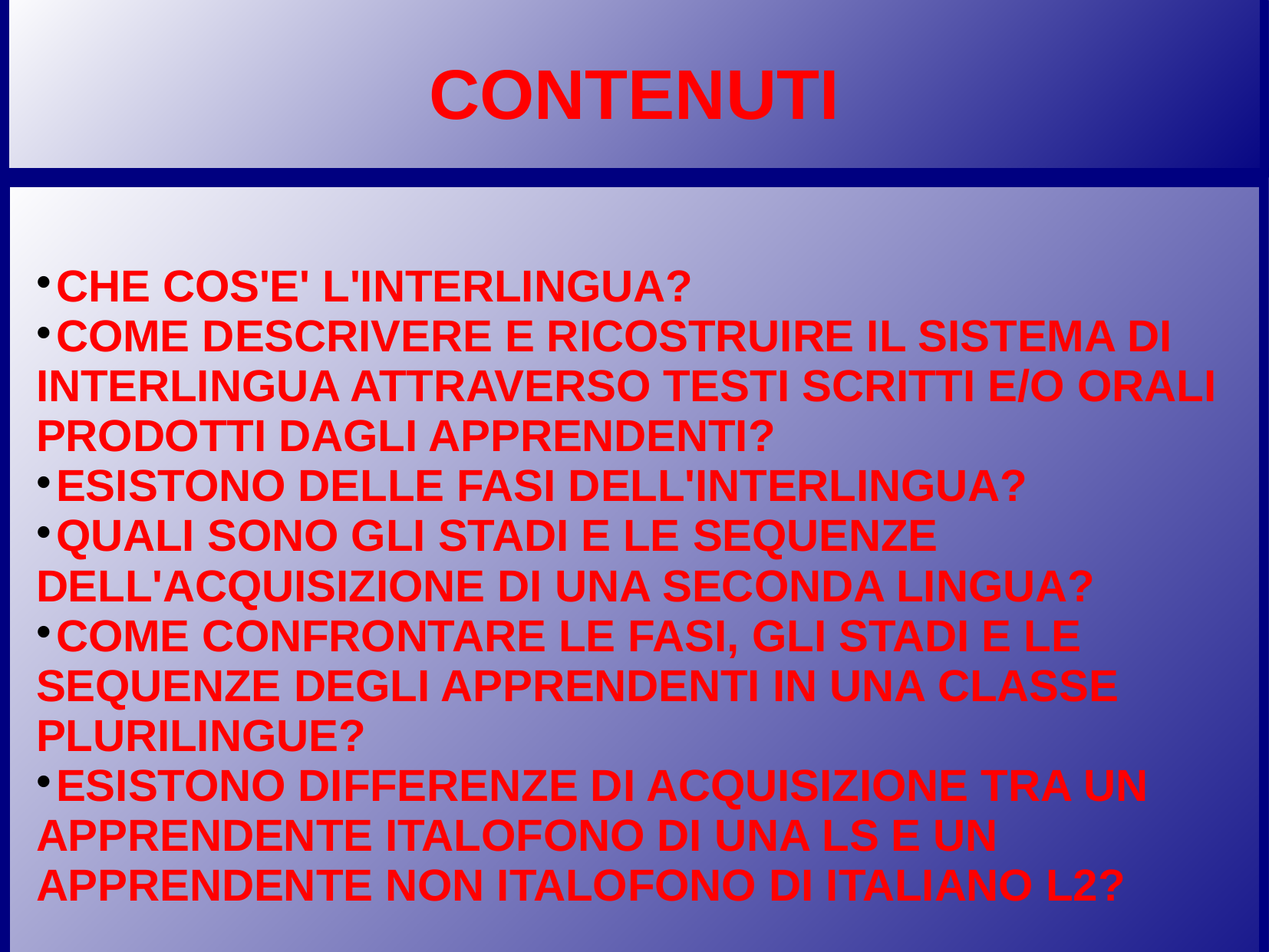

# CONTENUTI
CHE COS'E' L'INTERLINGUA?
COME DESCRIVERE E RICOSTRUIRE IL SISTEMA DI INTERLINGUA ATTRAVERSO TESTI SCRITTI E/O ORALI PRODOTTI DAGLI APPRENDENTI?
ESISTONO DELLE FASI DELL'INTERLINGUA?
QUALI SONO GLI STADI E LE SEQUENZE DELL'ACQUISIZIONE DI UNA SECONDA LINGUA?
COME CONFRONTARE LE FASI, GLI STADI E LE SEQUENZE DEGLI APPRENDENTI IN UNA CLASSE PLURILINGUE?
ESISTONO DIFFERENZE DI ACQUISIZIONE TRA UN APPRENDENTE ITALOFONO DI UNA LS E UN APPRENDENTE NON ITALOFONO DI ITALIANO L2?